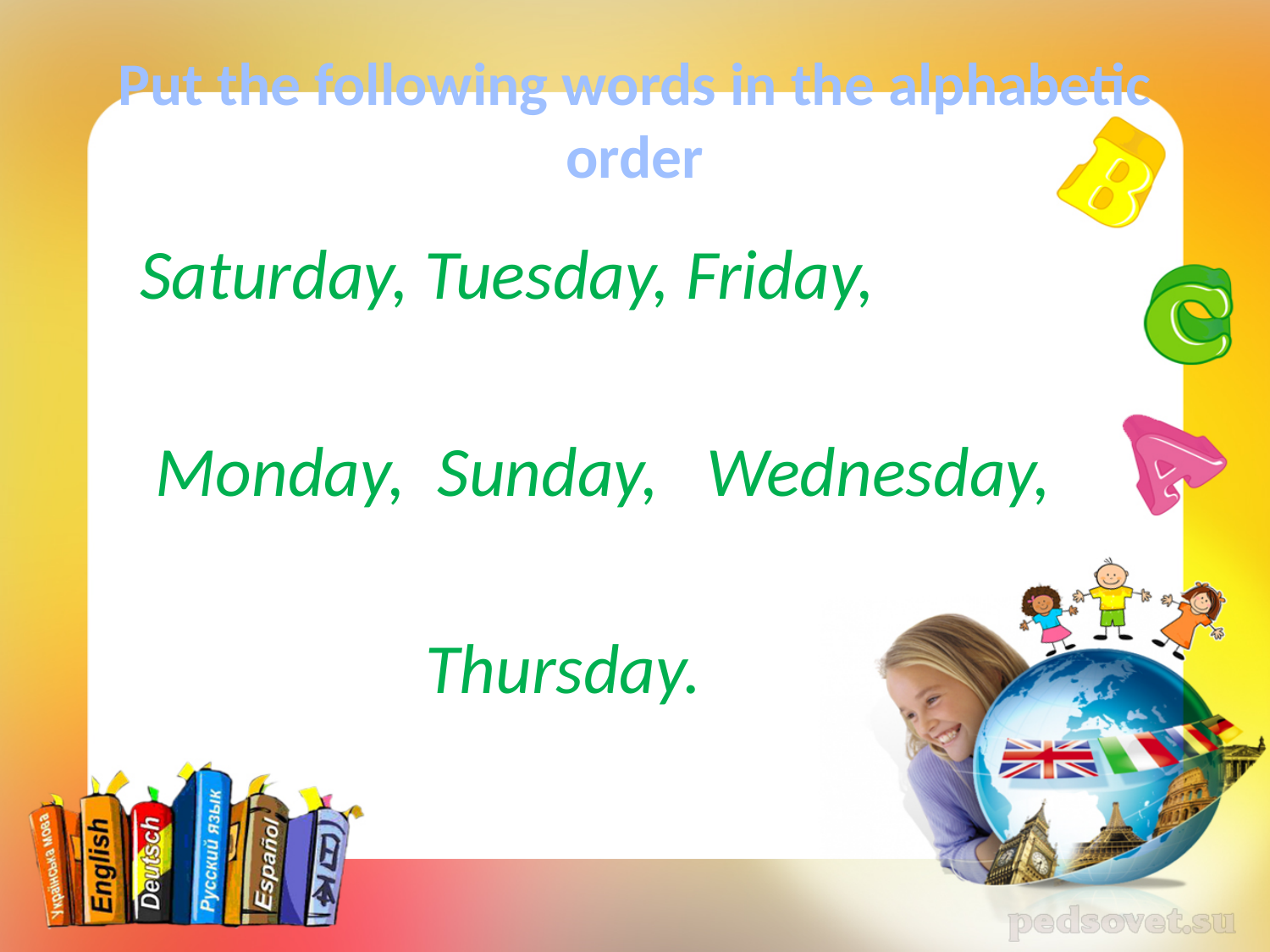

# Put the following words in the alphabetic order
     Saturday, Tuesday, Friday,

     Monday,  Sunday,   Wednesday,

                      Thursday.